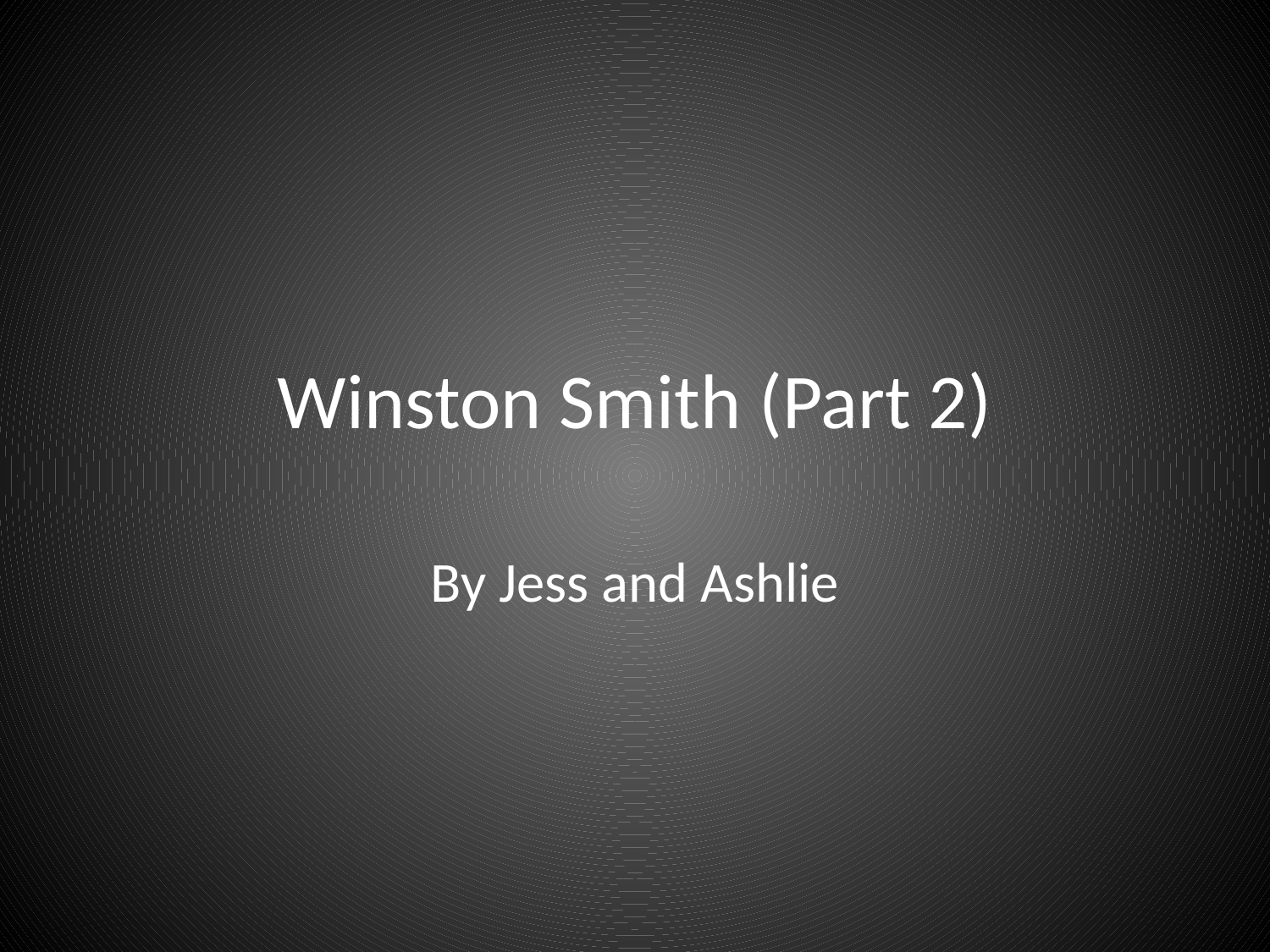

# Winston Smith (Part 2)
By Jess and Ashlie